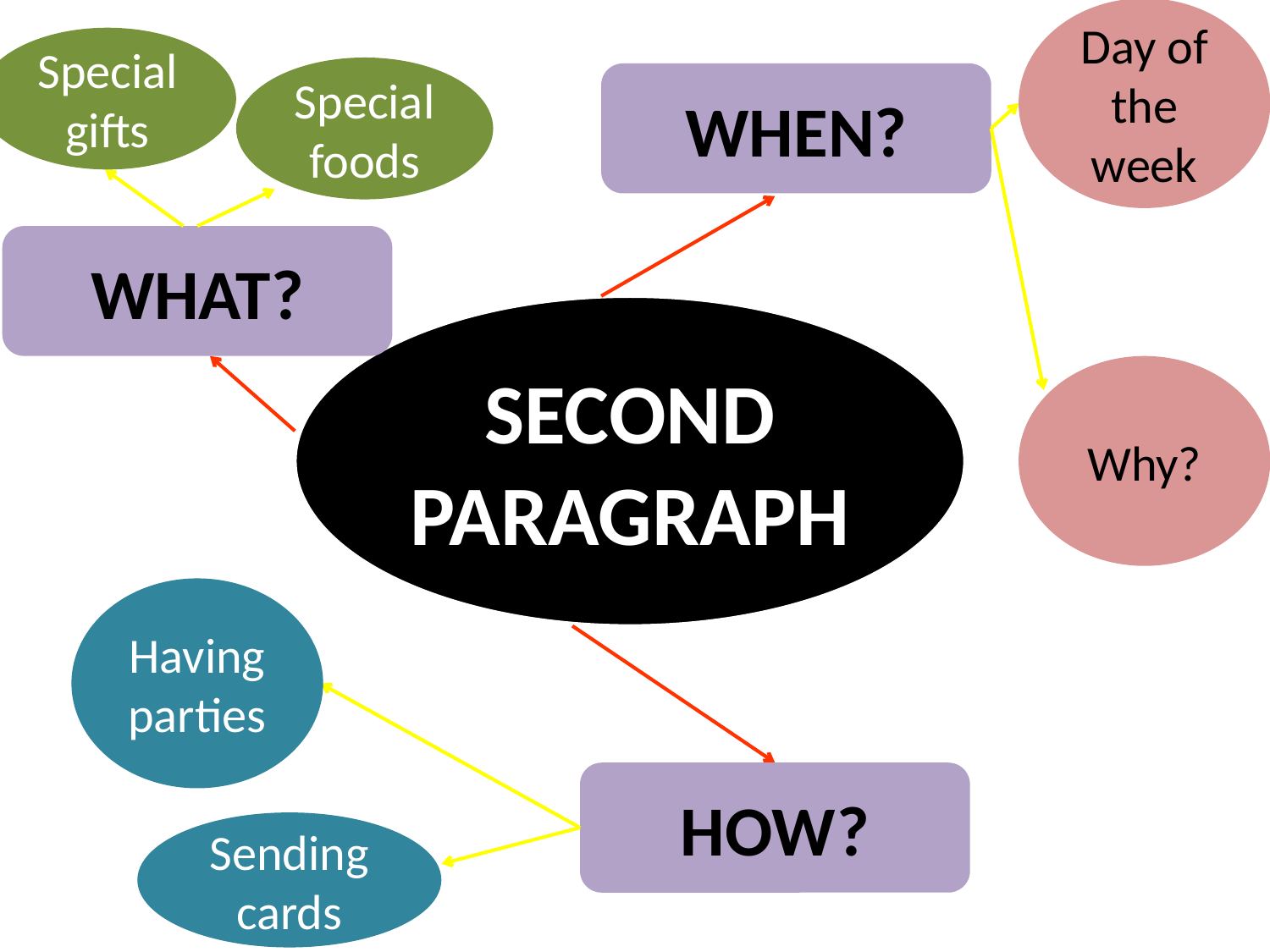

Day of the week
Special gifts
Special foods
WHEN?
WHAT?
SECOND PARAGRAPH
Why?
Having parties
HOW?
Sending cards